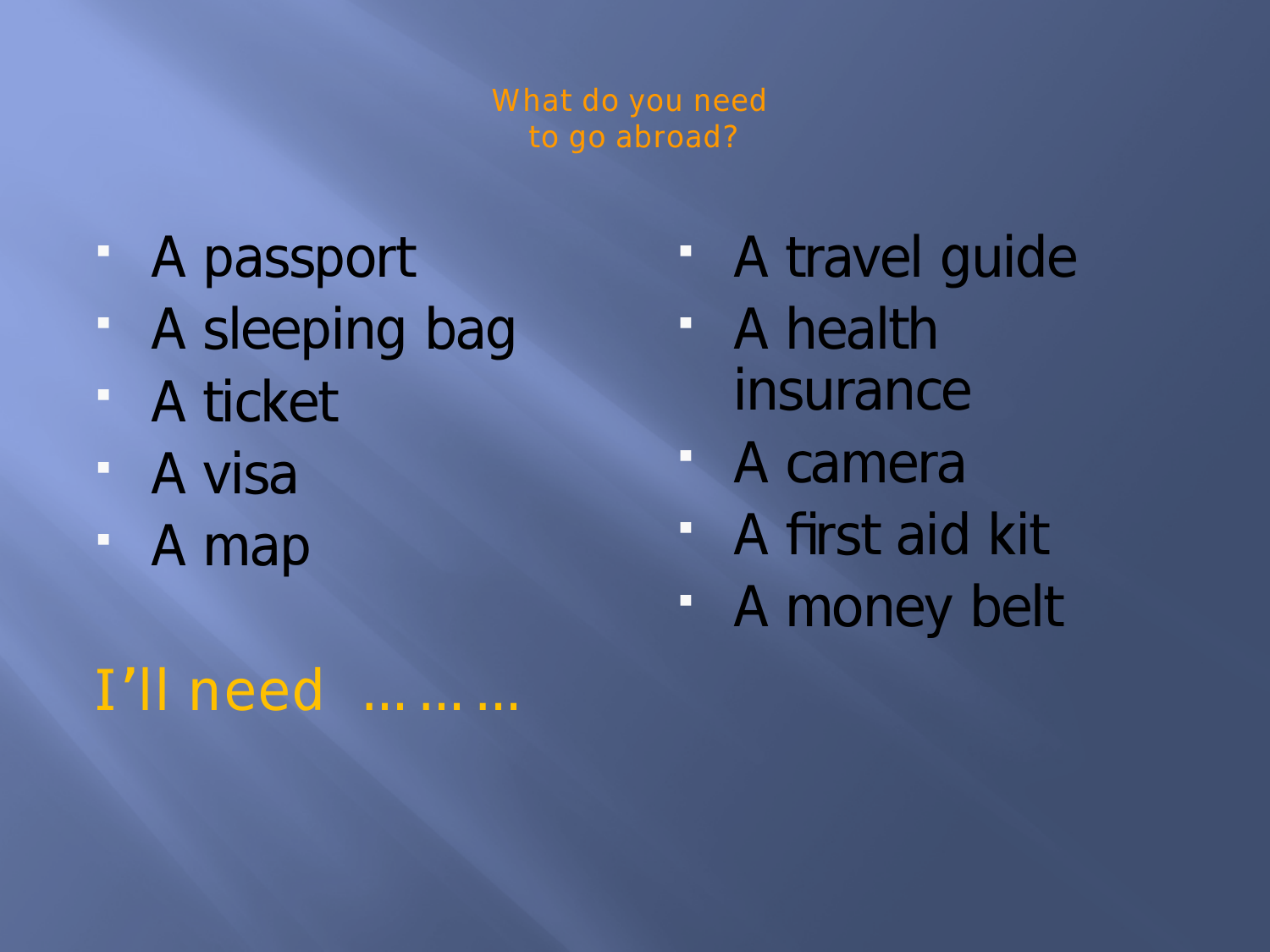

# What do you need to go abroad?
A passport
A sleeping bag
A ticket
A visa
A map

I’ll need  ………

A travel guide
A health insurance
A camera
A first aid kit
A money belt